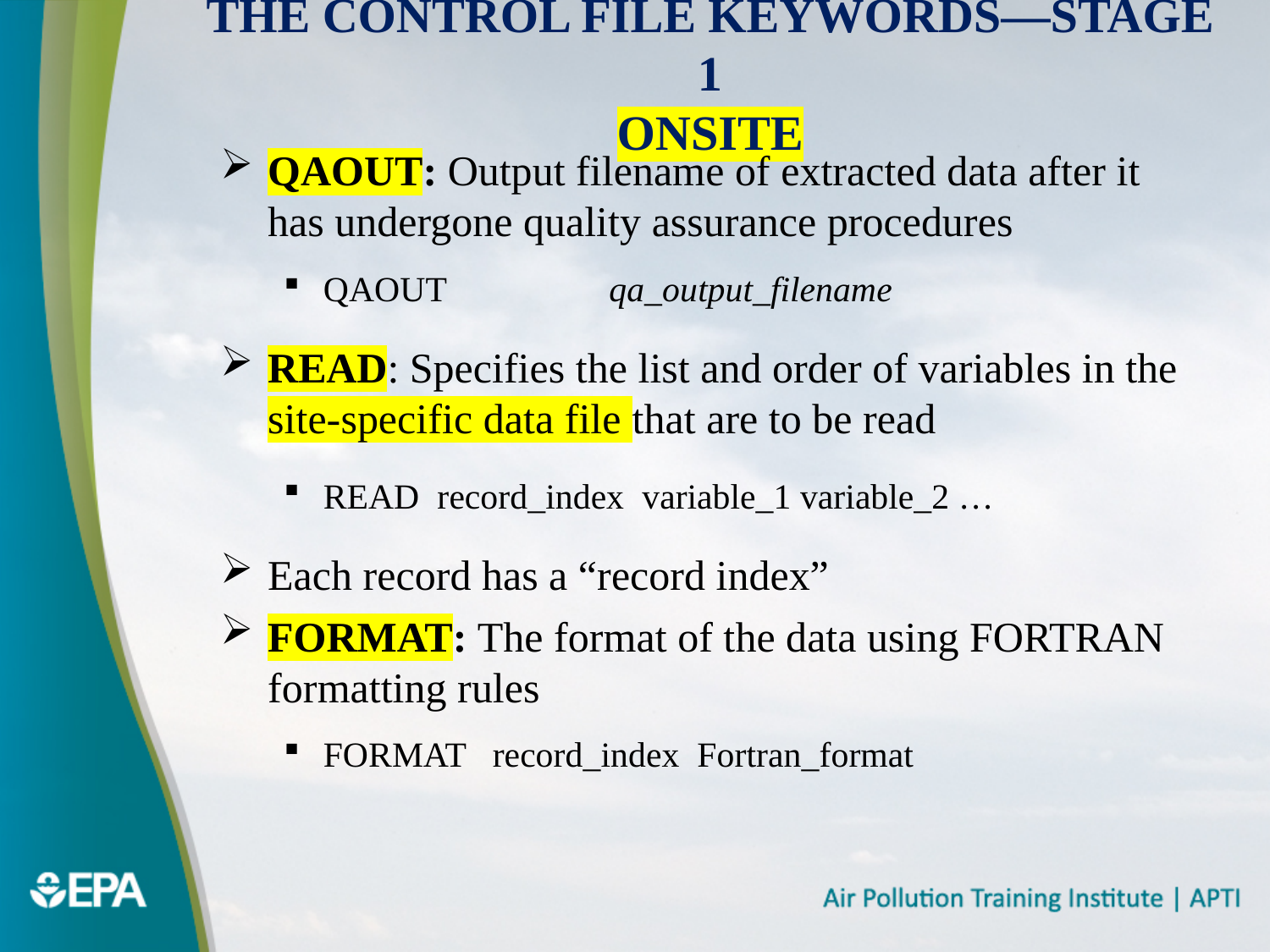

# The Control File Keywords—Stage 1 ONSITE
QAOUT: Output filename of extracted data after it has undergone quality assurance procedures
QAOUT	qa_output_filename
READ: Specifies the list and order of variables in the site-specific data file that are to be read
READ  record_index  variable_1 variable_2 …
Each record has a “record index”
FORMAT: The format of the data using FORTRAN formatting rules
FORMAT   record_index  Fortran_format